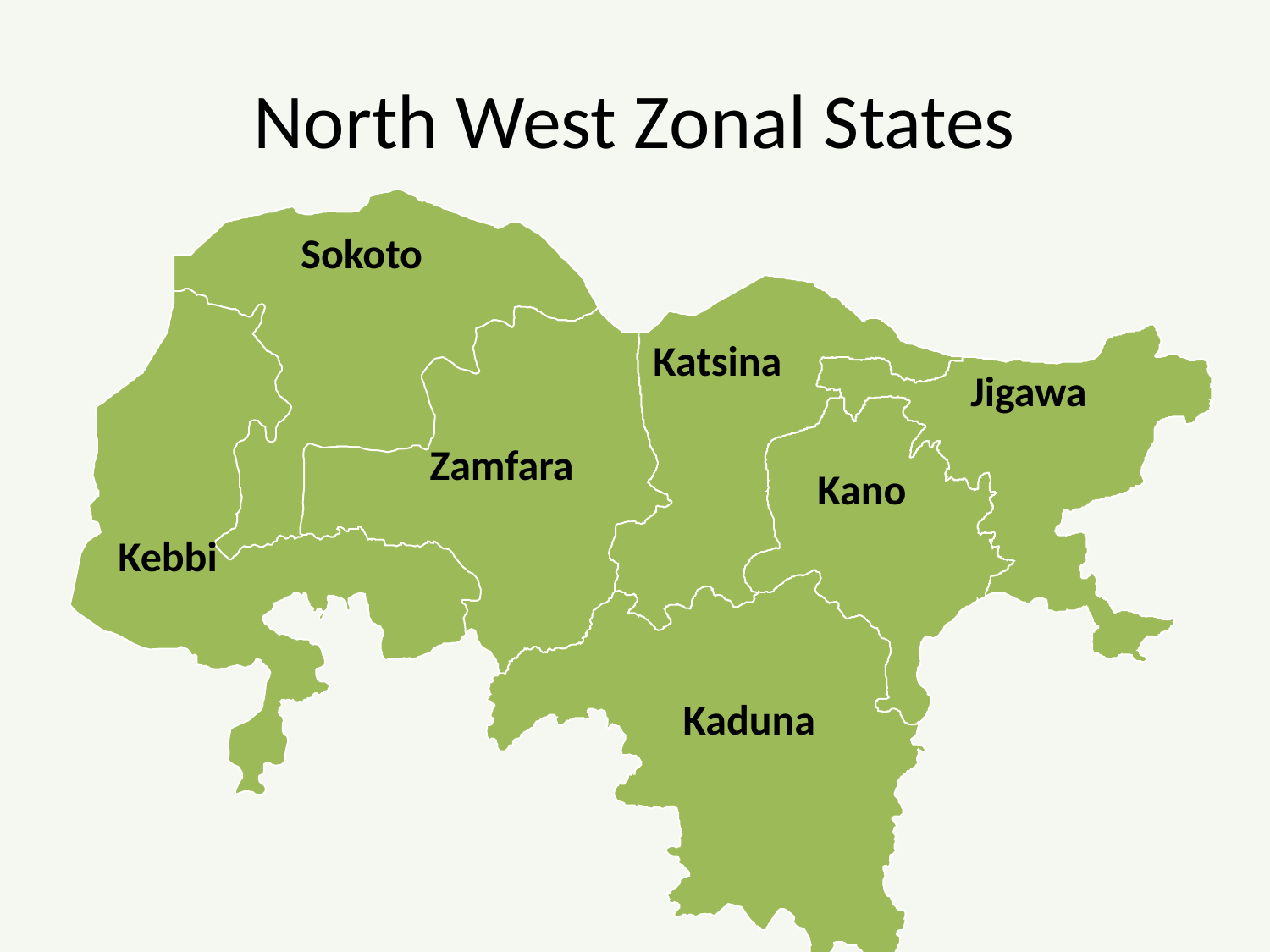

# North West Zonal States

Sokoto
Katsina
Jigawa
Zamfara
Kano
Kebbi
Kaduna